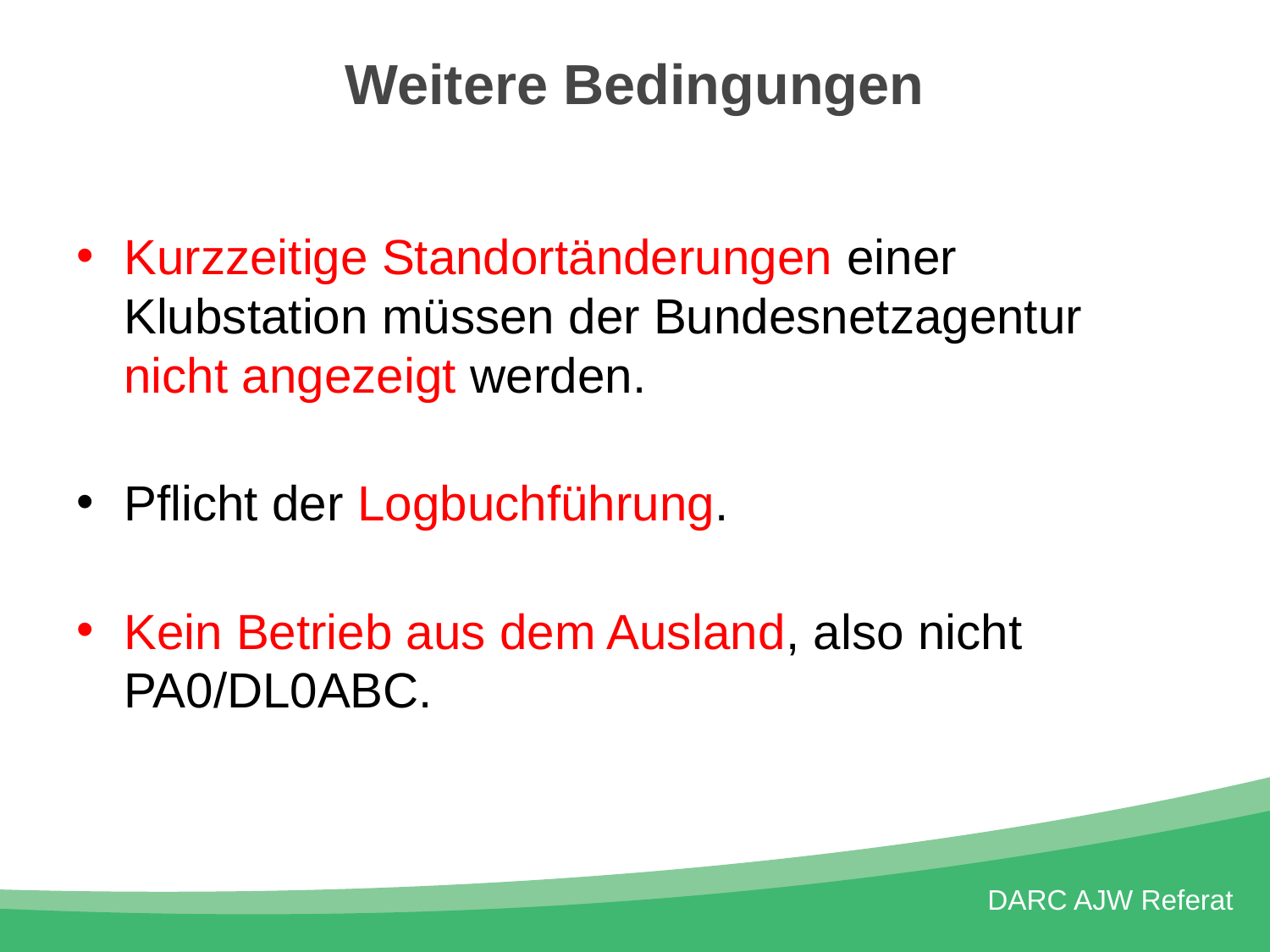

# Weitere Bedingungen

Kurzzeitige Standortänderungen einer Klubstation müssen der Bundesnetzagentur nicht angezeigt werden.
Pflicht der Logbuchführung.
Kein Betrieb aus dem Ausland, also nicht PA0/DL0ABC.